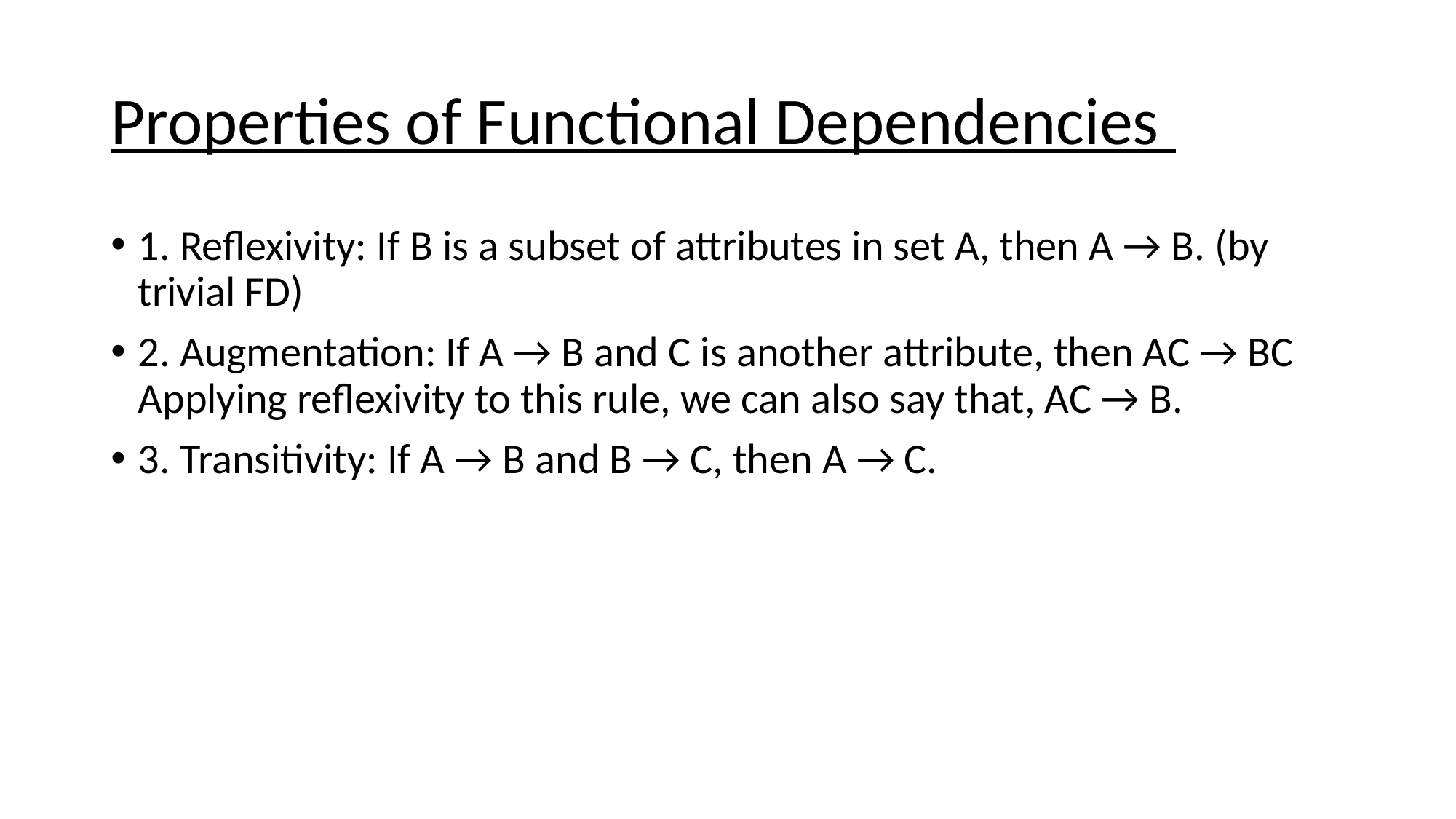

# Properties of Functional Dependencies
1. Reflexivity: If B is a subset of attributes in set A, then A → B. (by trivial FD)
2. Augmentation: If A → B and C is another attribute, then AC → BC Applying reflexivity to this rule, we can also say that, AC → B.
3. Transitivity: If A → B and B → C, then A → C.